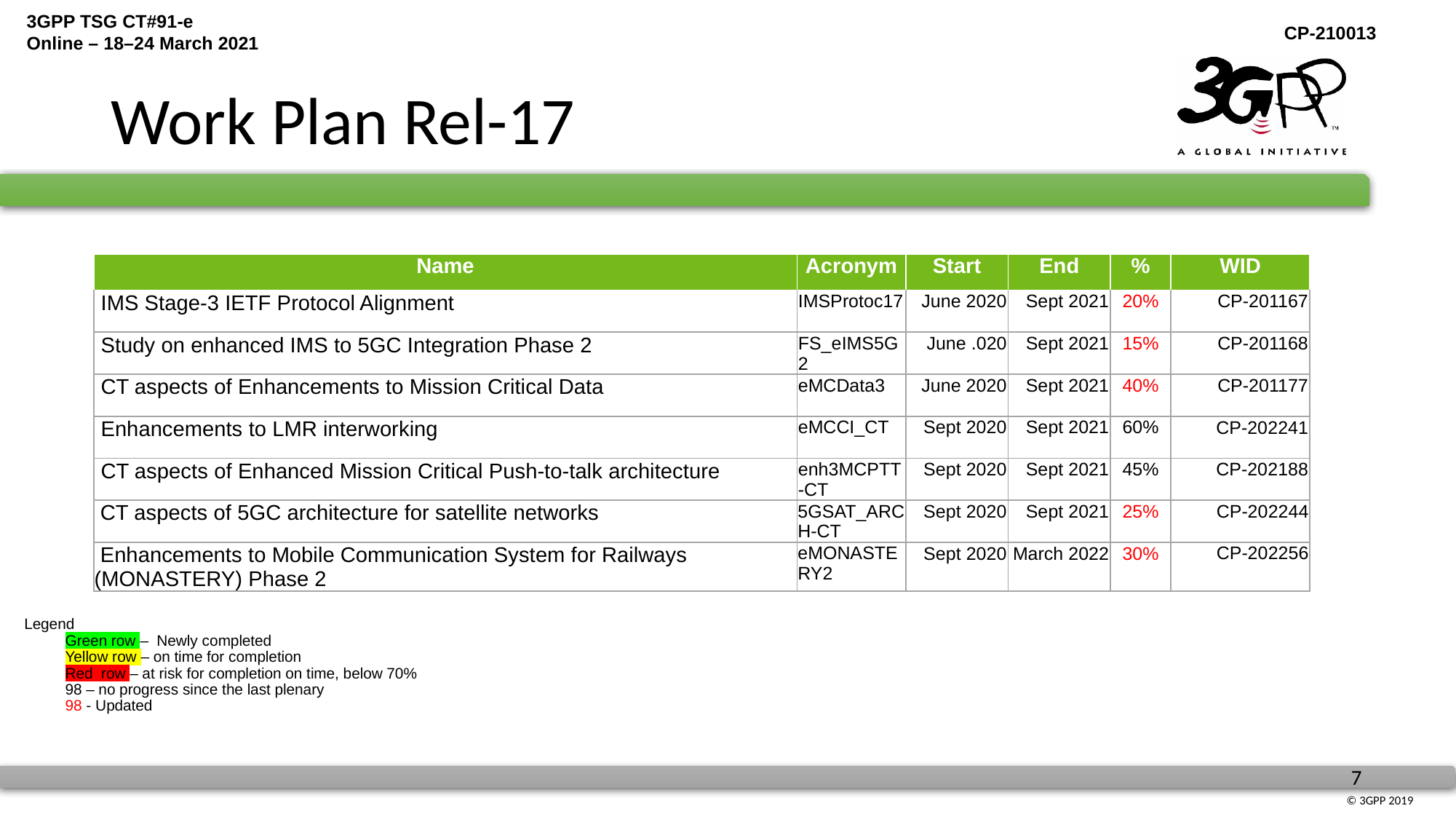

# Work Plan Rel-17
| Name | Acronym | Start | End | % | WID |
| --- | --- | --- | --- | --- | --- |
| IMS Stage-3 IETF Protocol Alignment | IMSProtoc17 | June 2020 | Sept 2021 | 20% | CP-201167 |
| Study on enhanced IMS to 5GC Integration Phase 2 | FS\_eIMS5G2 | June .020 | Sept 2021 | 15% | CP-201168 |
| CT aspects of Enhancements to Mission Critical Data | eMCData3 | June 2020 | Sept 2021 | 40% | CP-201177 |
| Enhancements to LMR interworking | eMCCI\_CT | Sept 2020 | Sept 2021 | 60% | CP-202241 |
| CT aspects of Enhanced Mission Critical Push-to-talk architecture | enh3MCPTT-CT | Sept 2020 | Sept 2021 | 45% | CP-202188 |
| CT aspects of 5GC architecture for satellite networks | 5GSAT\_ARCH-CT | Sept 2020 | Sept 2021 | 25% | CP-202244 |
| Enhancements to Mobile Communication System for Railways (MONASTERY) Phase 2 | eMONASTERY2 | Sept 2020 | March 2022 | 30% | CP-202256 |
Legend
Green row –  Newly completed
	Yellow row – on time for completion
Red  row – at risk for completion on time, below 70%
	98 – no progress since the last plenary
	98 - Updated